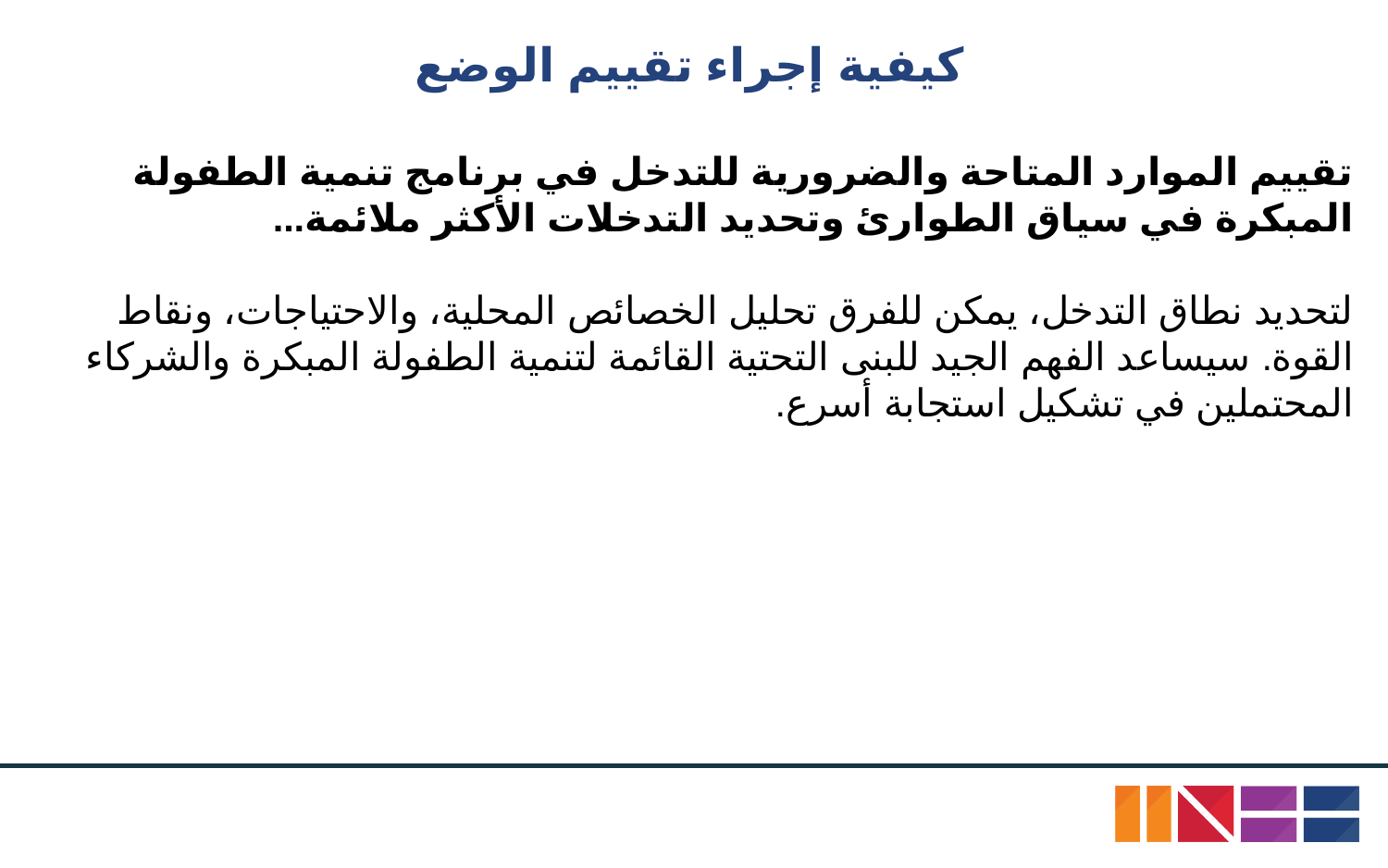

# كيفية إجراء تقييم الوضع

تقييم الموارد المتاحة والضرورية للتدخل في برنامج تنمية الطفولة المبكرة في سياق الطوارئ وتحديد التدخلات الأكثر ملائمة...

لتحديد نطاق التدخل، يمكن للفرق تحليل الخصائص المحلية، والاحتياجات، ونقاط القوة. سيساعد الفهم الجيد للبنى التحتية القائمة لتنمية الطفولة المبكرة والشركاء المحتملين في تشكيل استجابة أسرع.